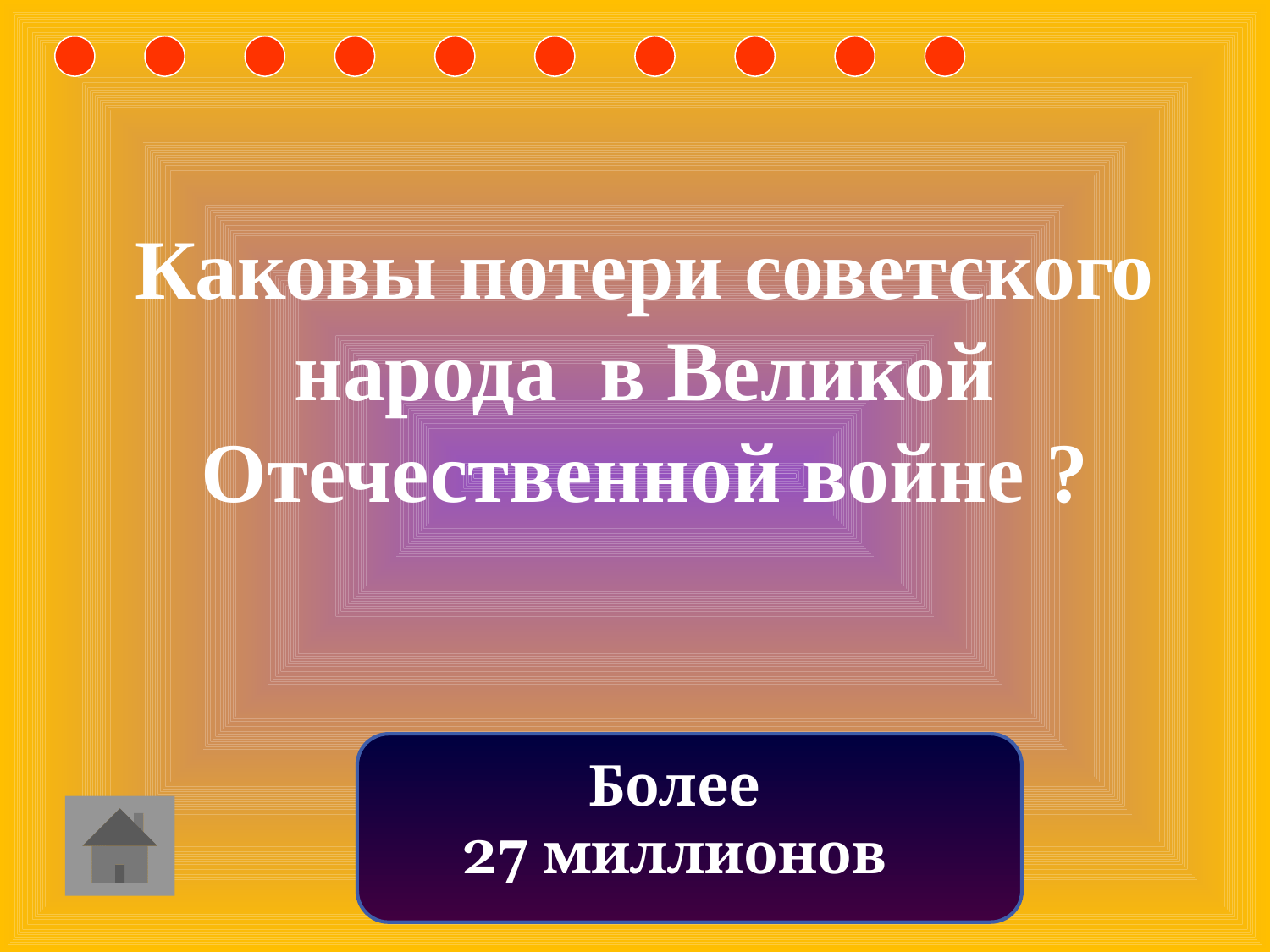

Каковы потери советского народа  в Великой Отечественной войне ?

Более
27 миллионов